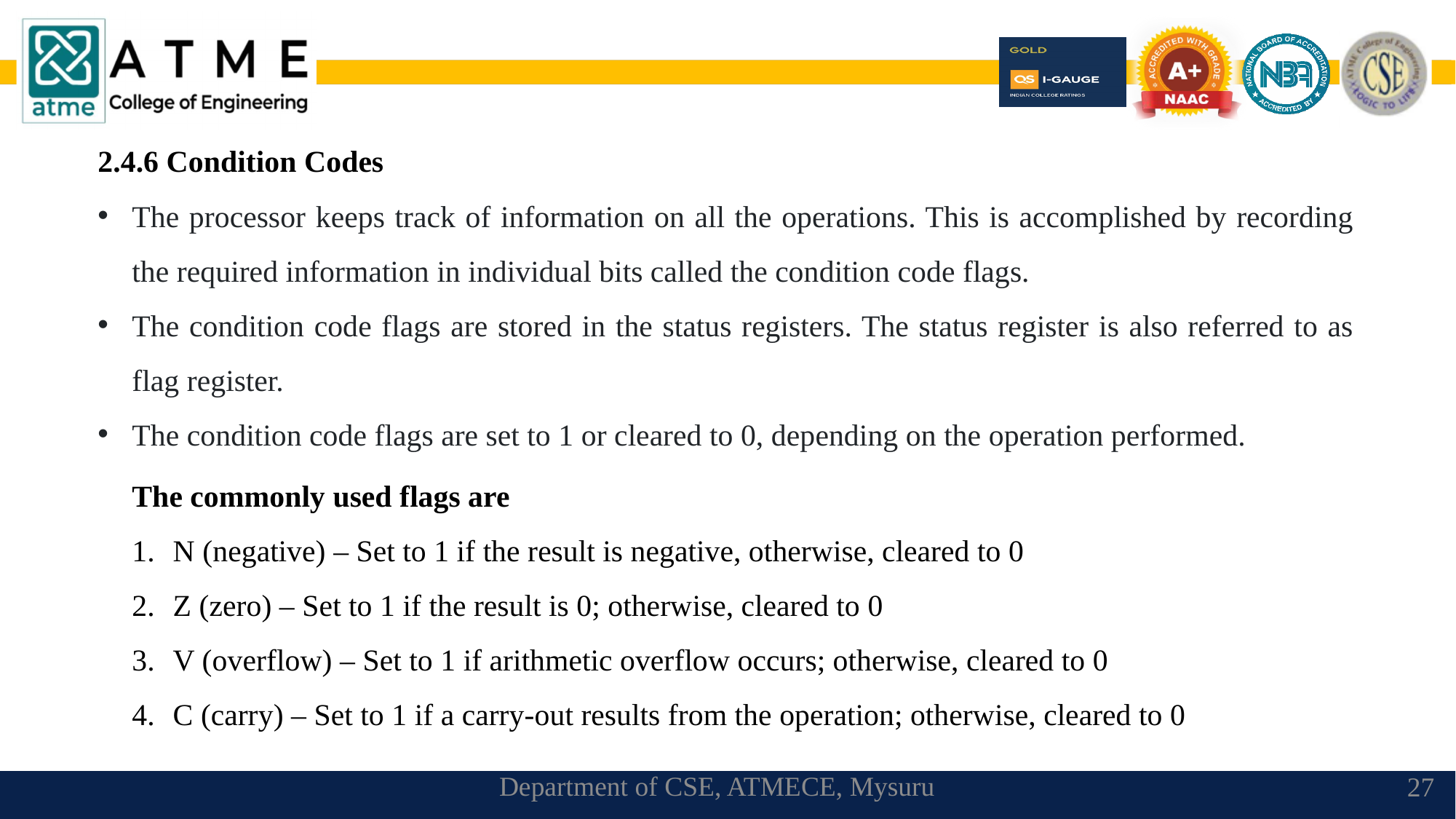

2.4.6 Condition Codes
The processor keeps track of information on all the operations. This is accomplished by recording the required information in individual bits called the condition code flags.
The condition code flags are stored in the status registers. The status register is also referred to as flag register.
The condition code flags are set to 1 or cleared to 0, depending on the operation performed.
The commonly used flags are
N (negative) – Set to 1 if the result is negative, otherwise, cleared to 0
Z (zero) – Set to 1 if the result is 0; otherwise, cleared to 0
V (overflow) – Set to 1 if arithmetic overflow occurs; otherwise, cleared to 0
C (carry) – Set to 1 if a carry-out results from the operation; otherwise, cleared to 0
Department of CSE, ATMECE, Mysuru
27